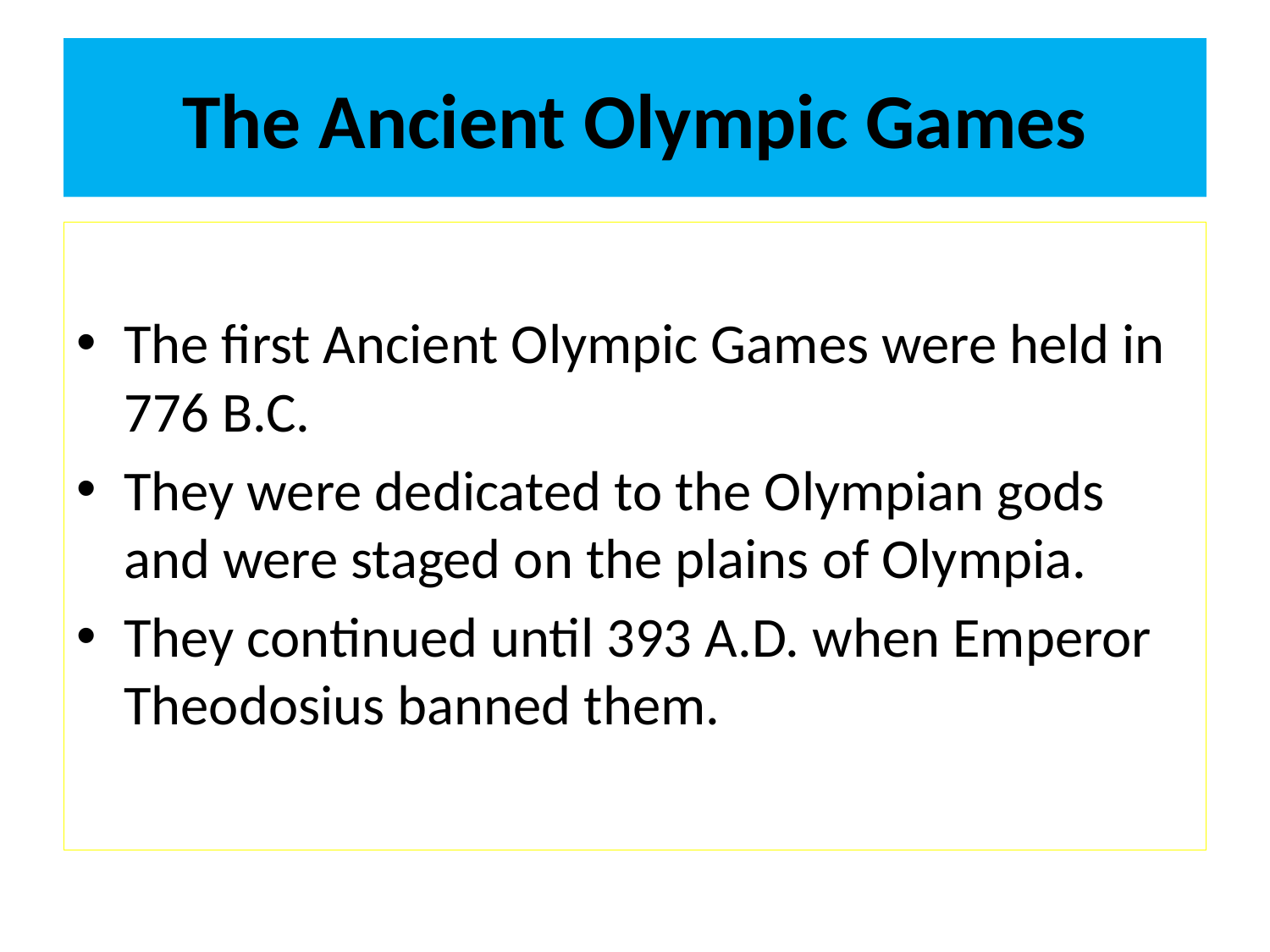

# The Ancient Olympic Games

The first Ancient Olympic Games were held in 776 B.C.
They were dedicated to the Olympian gods and were staged on the plains of Olympia.
They continued until 393 A.D. when Emperor Theodosius banned them.